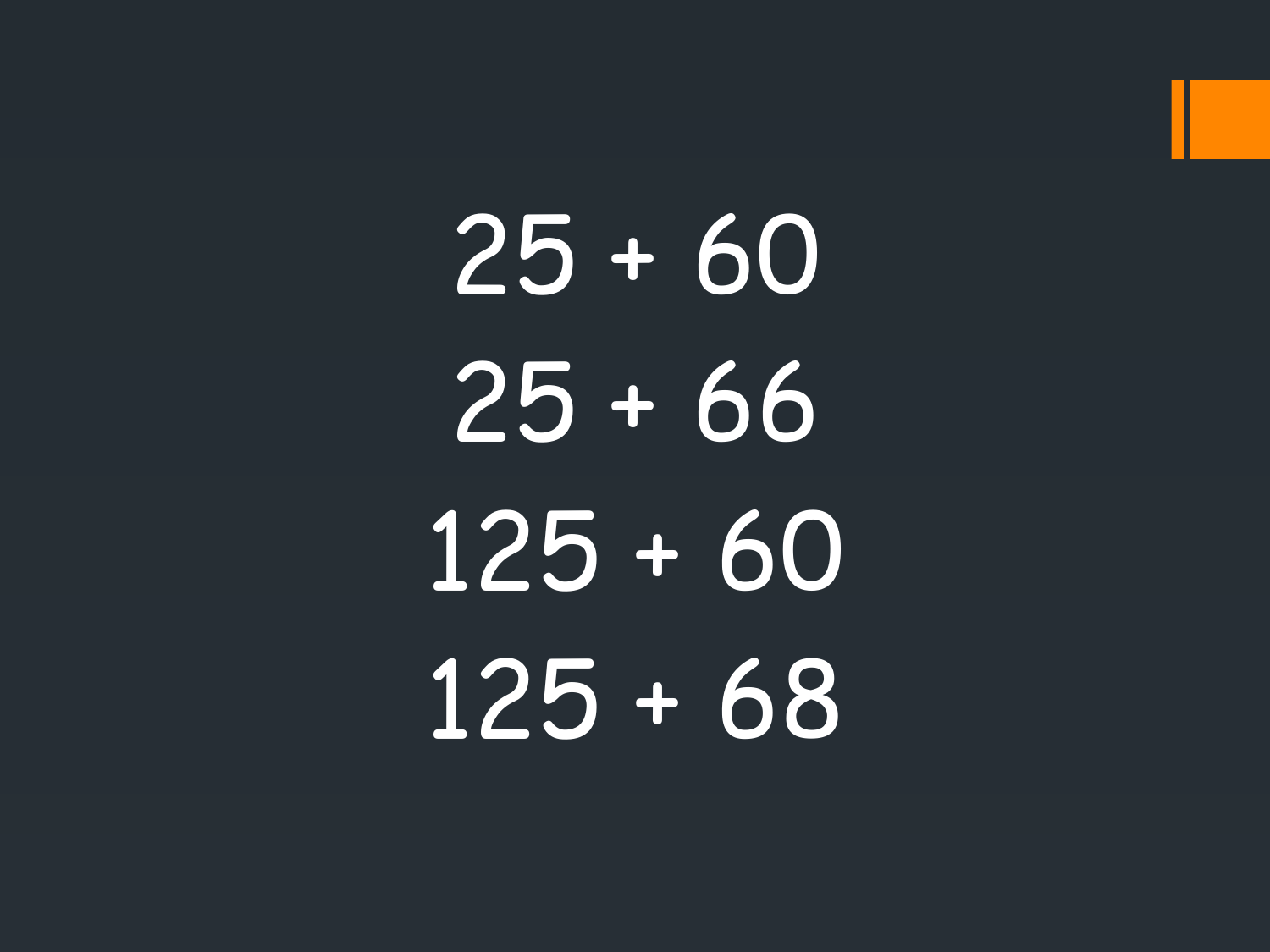

25 + 60
25 + 66
125 + 60
125 + 68